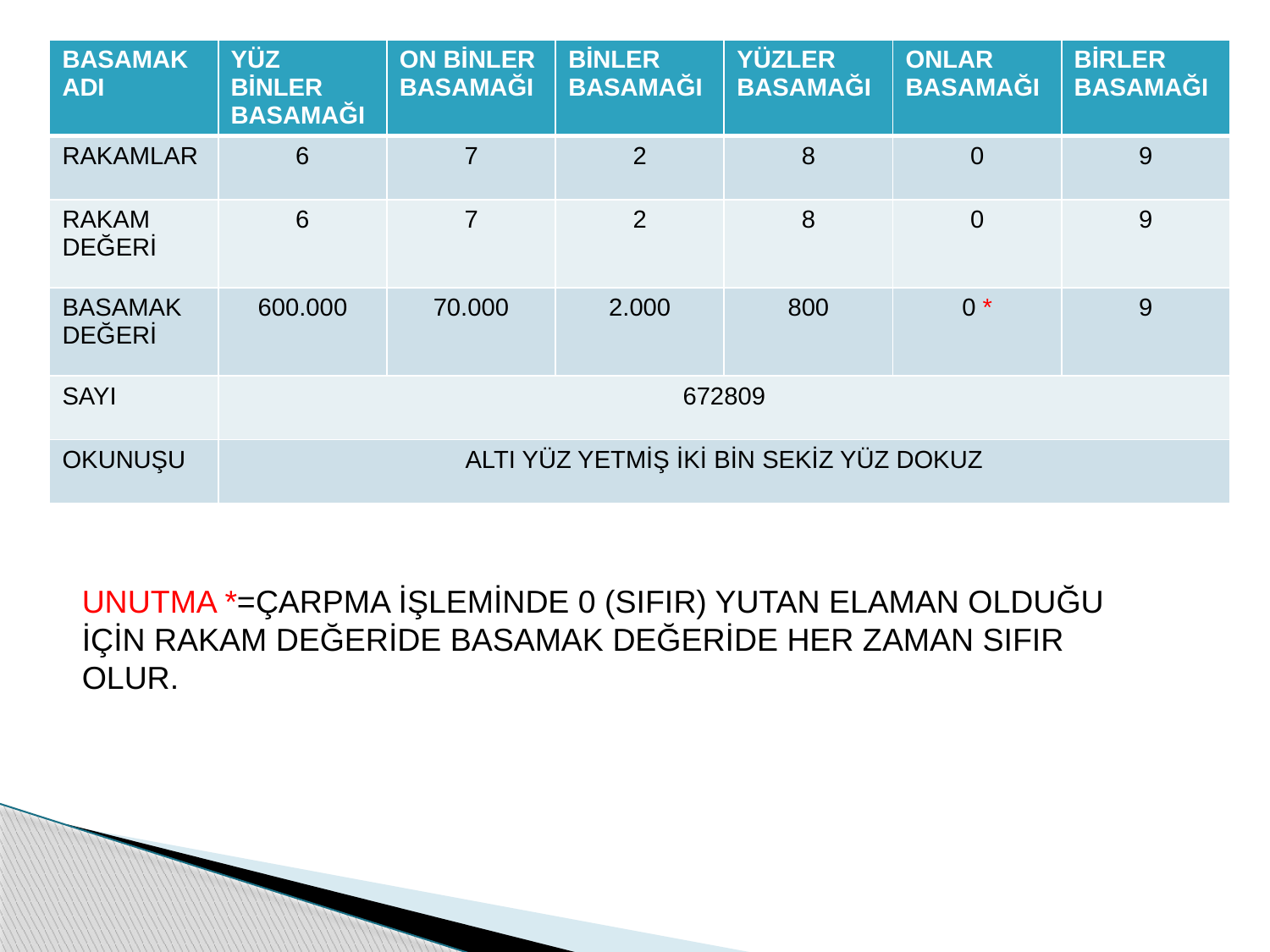

| BASAMAK ADI | YÜZ BİNLER BASAMAĞI | ON BİNLER BASAMAĞI | BİNLER BASAMAĞI | YÜZLER BASAMAĞI | ONLAR BASAMAĞI | BİRLER BASAMAĞI |
| --- | --- | --- | --- | --- | --- | --- |
| RAKAMLAR | 6 | 7 | 2 | 8 | 0 | 9 |
| RAKAM DEĞERİ | 6 | 7 | 2 | 8 | 0 | 9 |
| BASAMAK DEĞERİ | 600.000 | 70.000 | 2.000 | 800 | 0 \* | 9 |
| SAYI | 672809 |  |  |  |  |  |
| OKUNUŞU | ALTI YÜZ YETMİŞ İKİ BİN SEKİZ YÜZ DOKUZ |  |  |  |  |  |
UNUTMA *=ÇARPMA İŞLEMİNDE 0 (SIFIR) YUTAN ELAMAN OLDUĞU İÇİN RAKAM DEĞERİDE BASAMAK DEĞERİDE HER ZAMAN SIFIR OLUR.